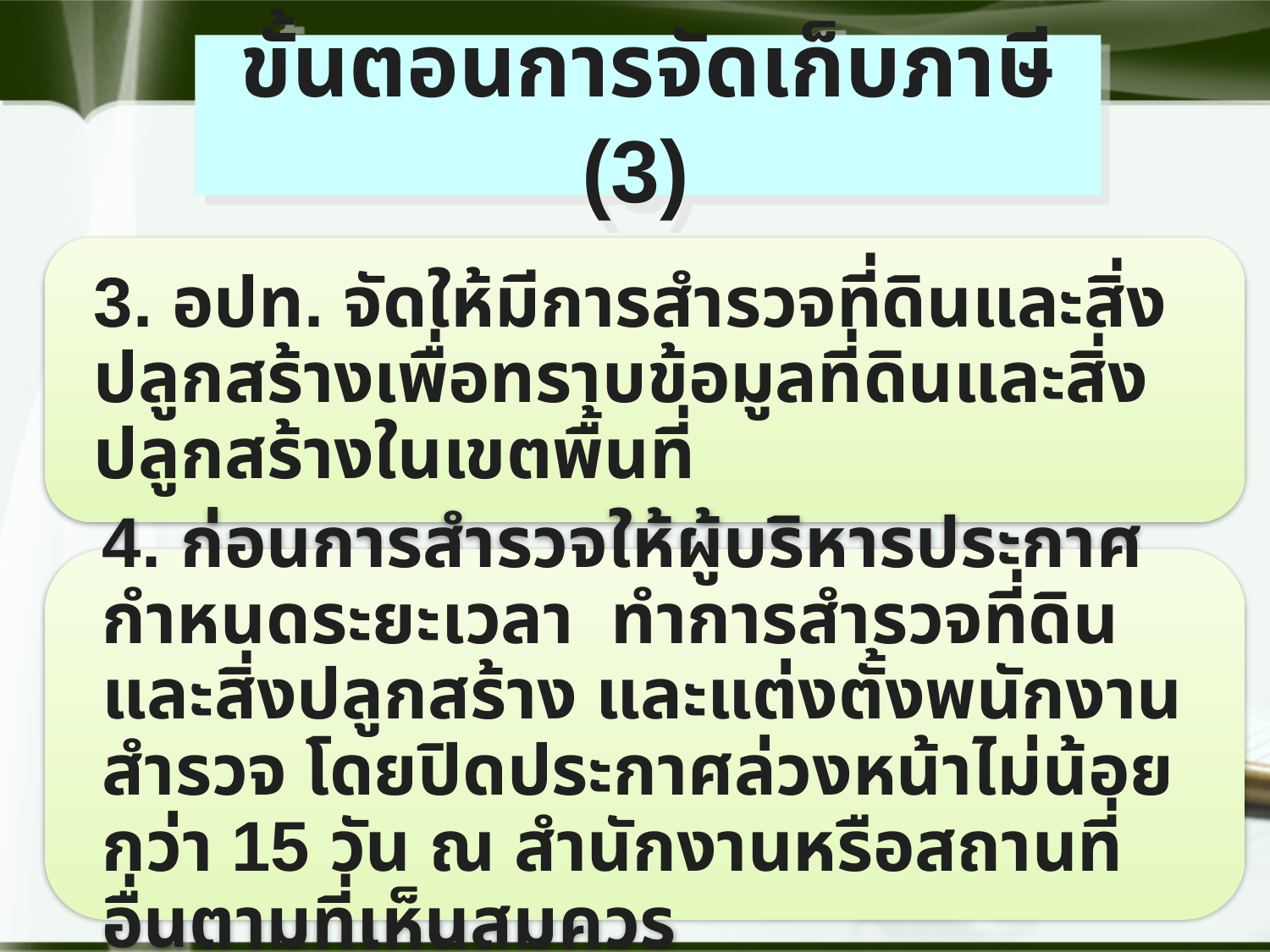

# ขั้นตอนการจัดเก็บภาษี (3)
3. อปท. จัดให้มีการสำรวจที่ดินและสิ่งปลูกสร้างเพื่อทราบข้อมูลที่ดินและสิ่งปลูกสร้างในเขตพื้นที่
4. ก่อนการสำรวจให้ผู้บริหารประกาศกำหนดระยะเวลา  ทำการสำรวจที่ดินและสิ่งปลูกสร้าง และแต่งตั้งพนักงานสำรวจ โดยปิดประกาศล่วงหน้าไม่น้อยกว่า 15 วัน ณ สำนักงานหรือสถานที่อื่นตามที่เห็นสมควร